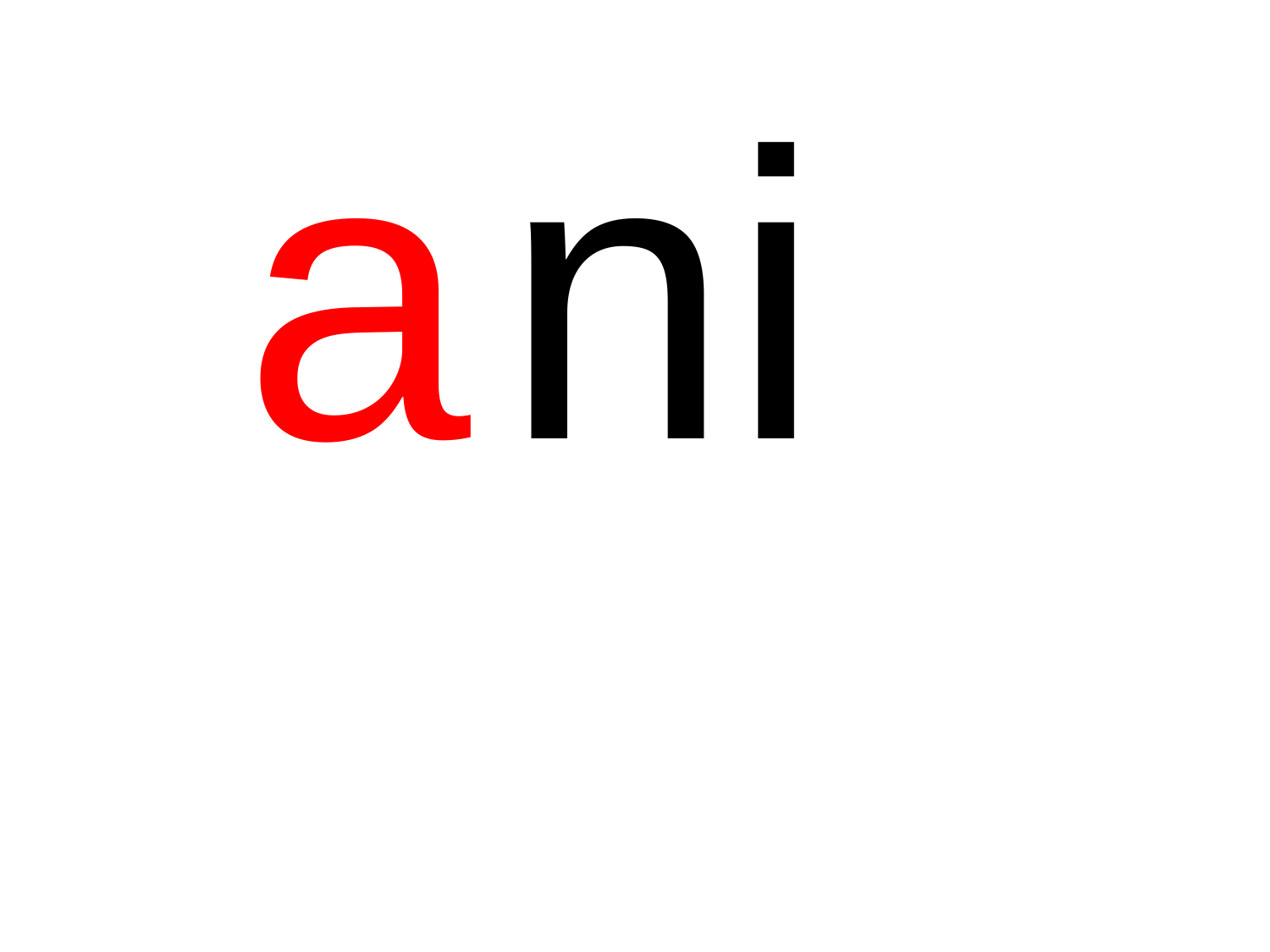

| a |
| --- |
| ni |
| --- |